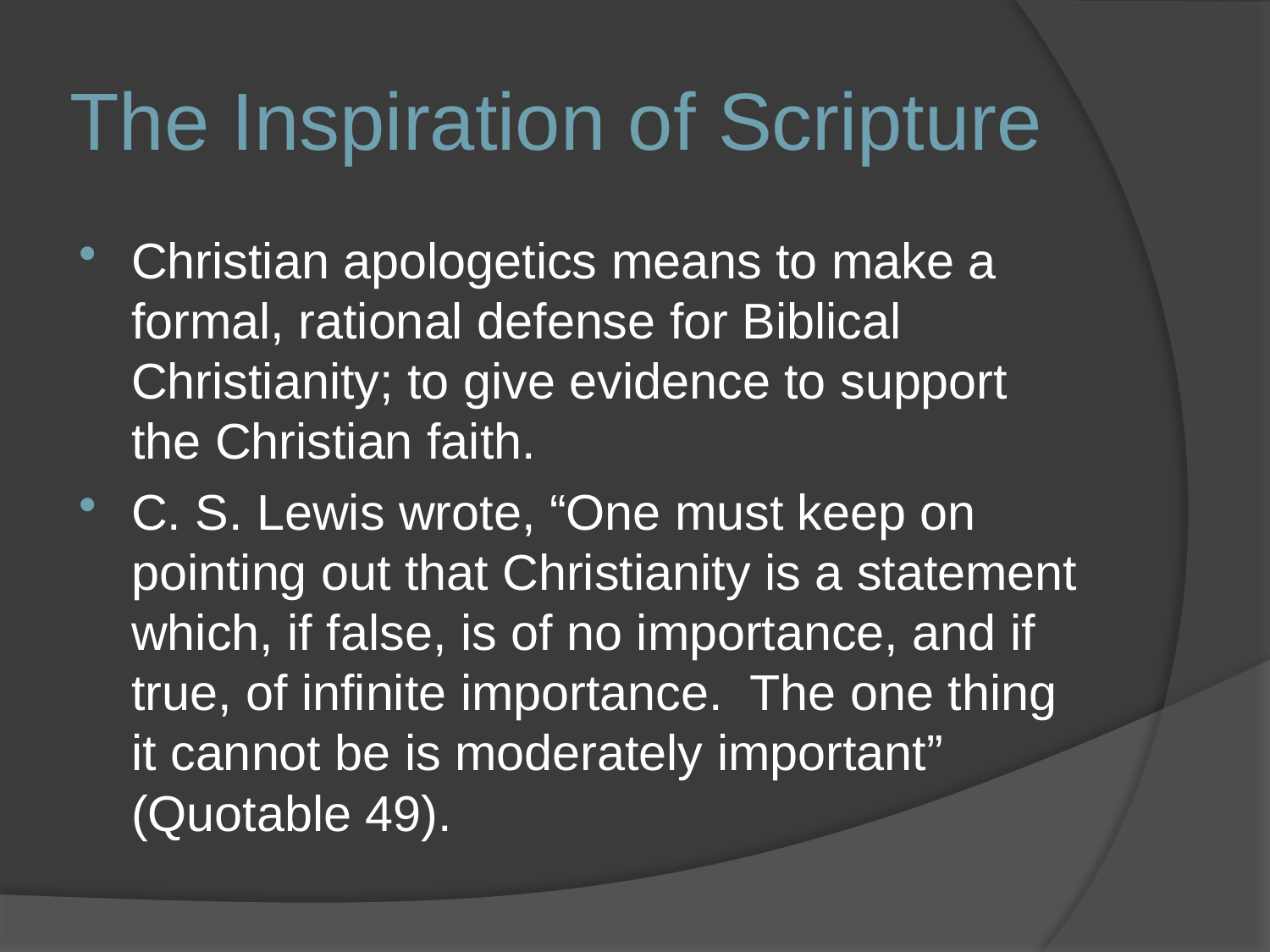

# The Inspiration of Scripture
Christian apologetics means to make a formal, rational defense for Biblical Christianity; to give evidence to support the Christian faith.
C. S. Lewis wrote, “One must keep on pointing out that Christianity is a statement which, if false, is of no importance, and if true, of infinite importance.  The one thing it cannot be is moderately important” (Quotable 49).